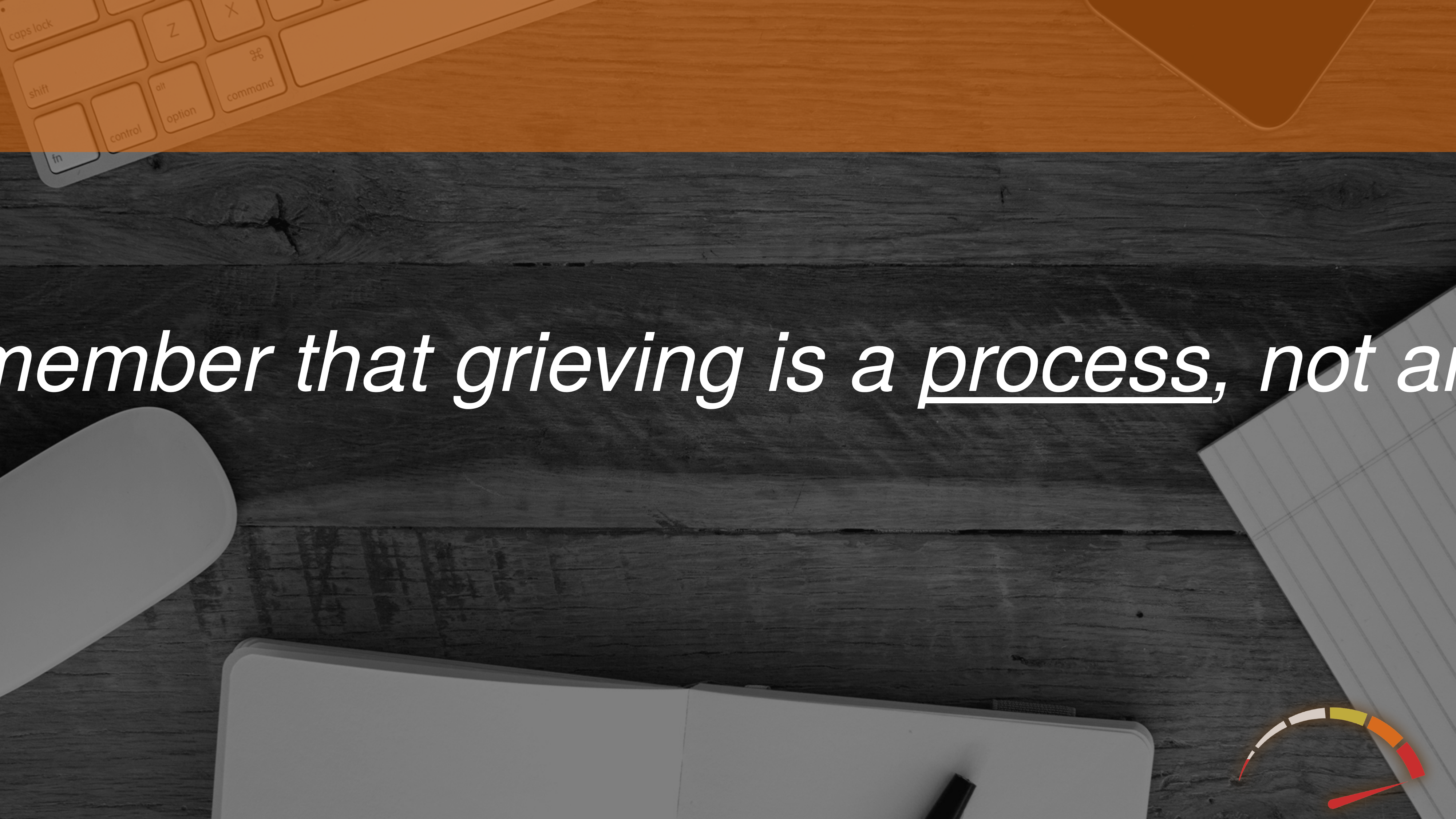

10. Remember that grieving is a process, not an event.